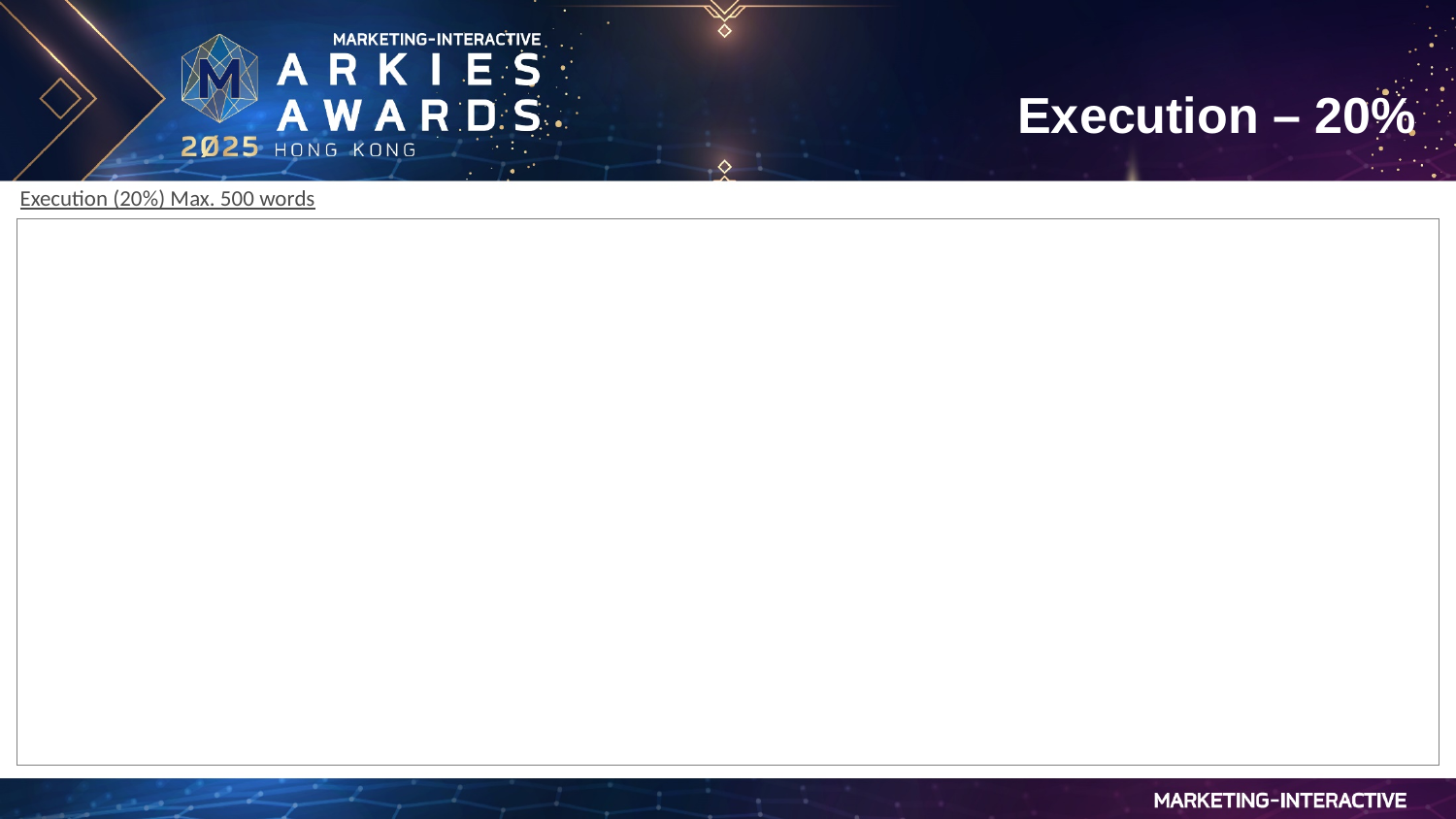

Execution – 20%
Execution (20%) Max. 500 words
|  |
| --- |